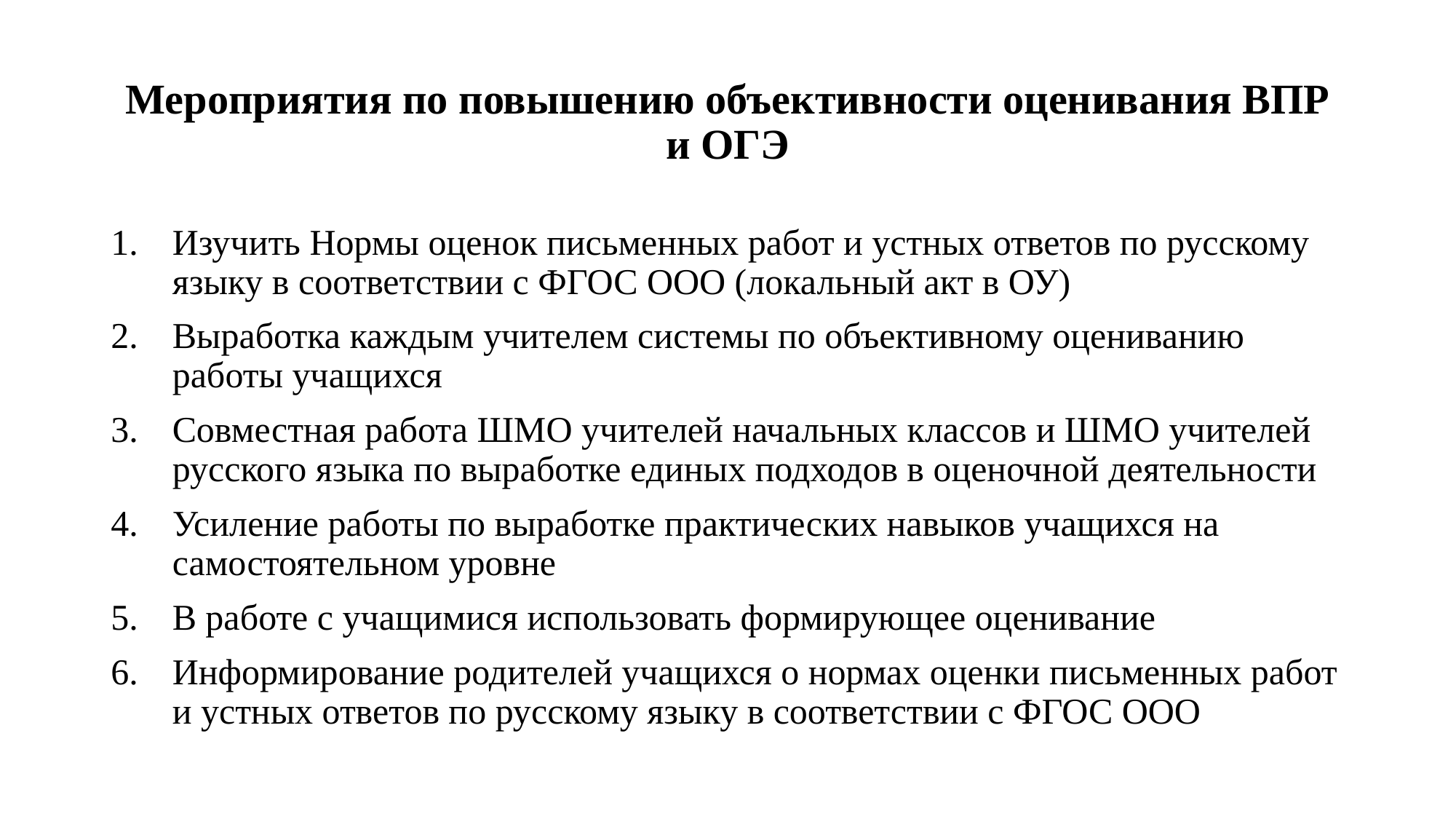

# Мероприятия по повышению объективности оценивания ВПР и ОГЭ
Изучить Нормы оценок письменных работ и устных ответов по русскому языку в соответствии с ФГОС ООО (локальный акт в ОУ)
Выработка каждым учителем системы по объективному оцениванию работы учащихся
Совместная работа ШМО учителей начальных классов и ШМО учителей русского языка по выработке единых подходов в оценочной деятельности
Усиление работы по выработке практических навыков учащихся на самостоятельном уровне
В работе с учащимися использовать формирующее оценивание
Информирование родителей учащихся о нормах оценки письменных работ и устных ответов по русскому языку в соответствии с ФГОС ООО